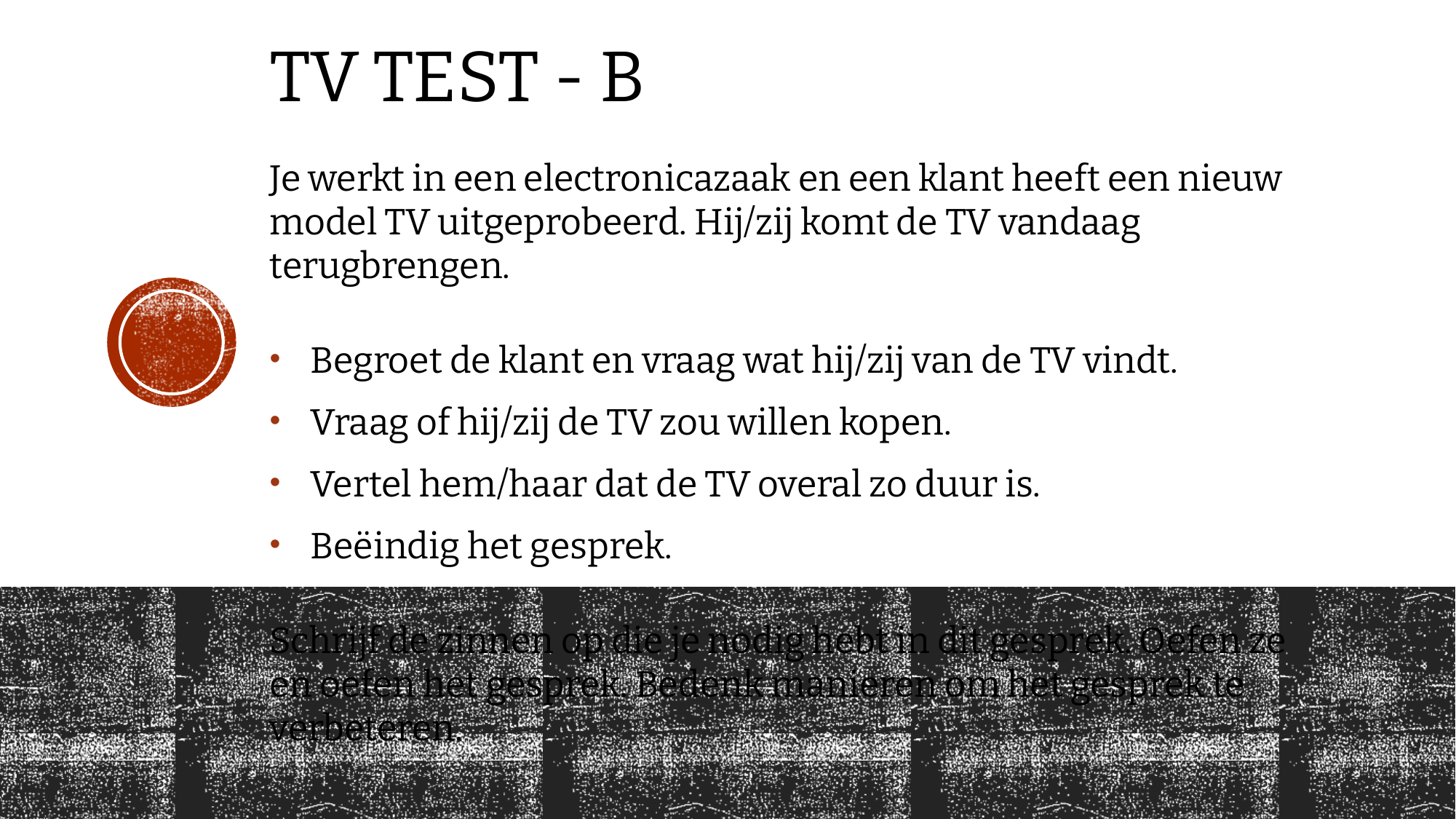

# TV test - b
Je werkt in een electronicazaak en een klant heeft een nieuw model TV uitgeprobeerd. Hij/zij komt de TV vandaag terugbrengen.

Begroet de klant en vraag wat hij/zij van de TV vindt.
Vraag of hij/zij de TV zou willen kopen.
Vertel hem/haar dat de TV overal zo duur is.
Beëindig het gesprek.

Schrijf de zinnen op die je nodig hebt in dit gesprek. Oefen ze en oefen het gesprek. Bedenk manieren om het gesprek te verbeteren.